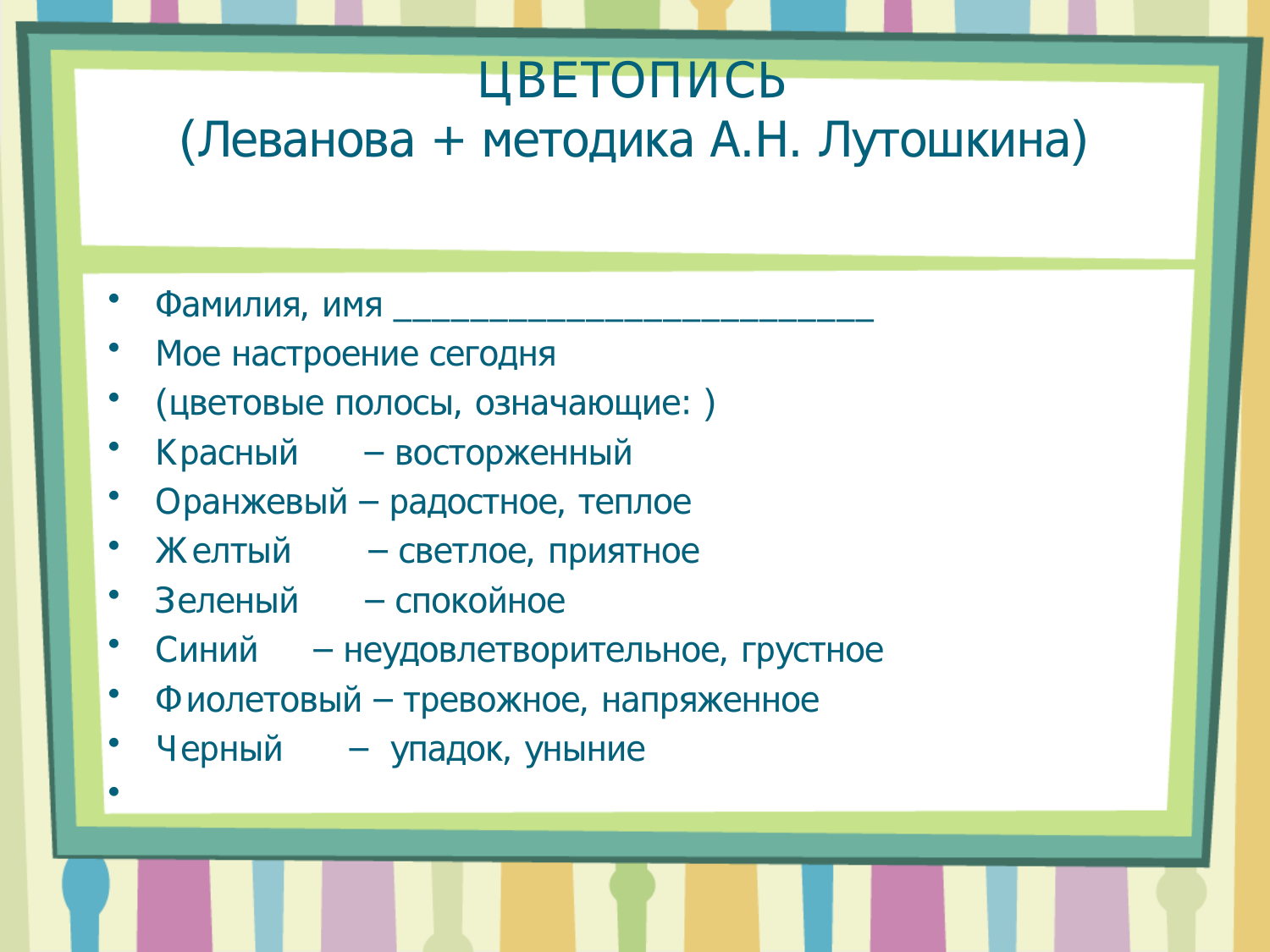

# ЦВЕТОПИСЬ (Леванова + методика А.Н. Лутошкина)
Фамилия, имя _________________________
Мое настроение сегодня
(цветовые полосы, означающие: )
Красный      – восторженный
Оранжевый – радостное, теплое
Желтый       – светлое, приятное
Зеленый      – спокойное
Синий     – неудовлетворительное, грустное
Фиолетовый – тревожное, напряженное
Черный      –  упадок, уныние